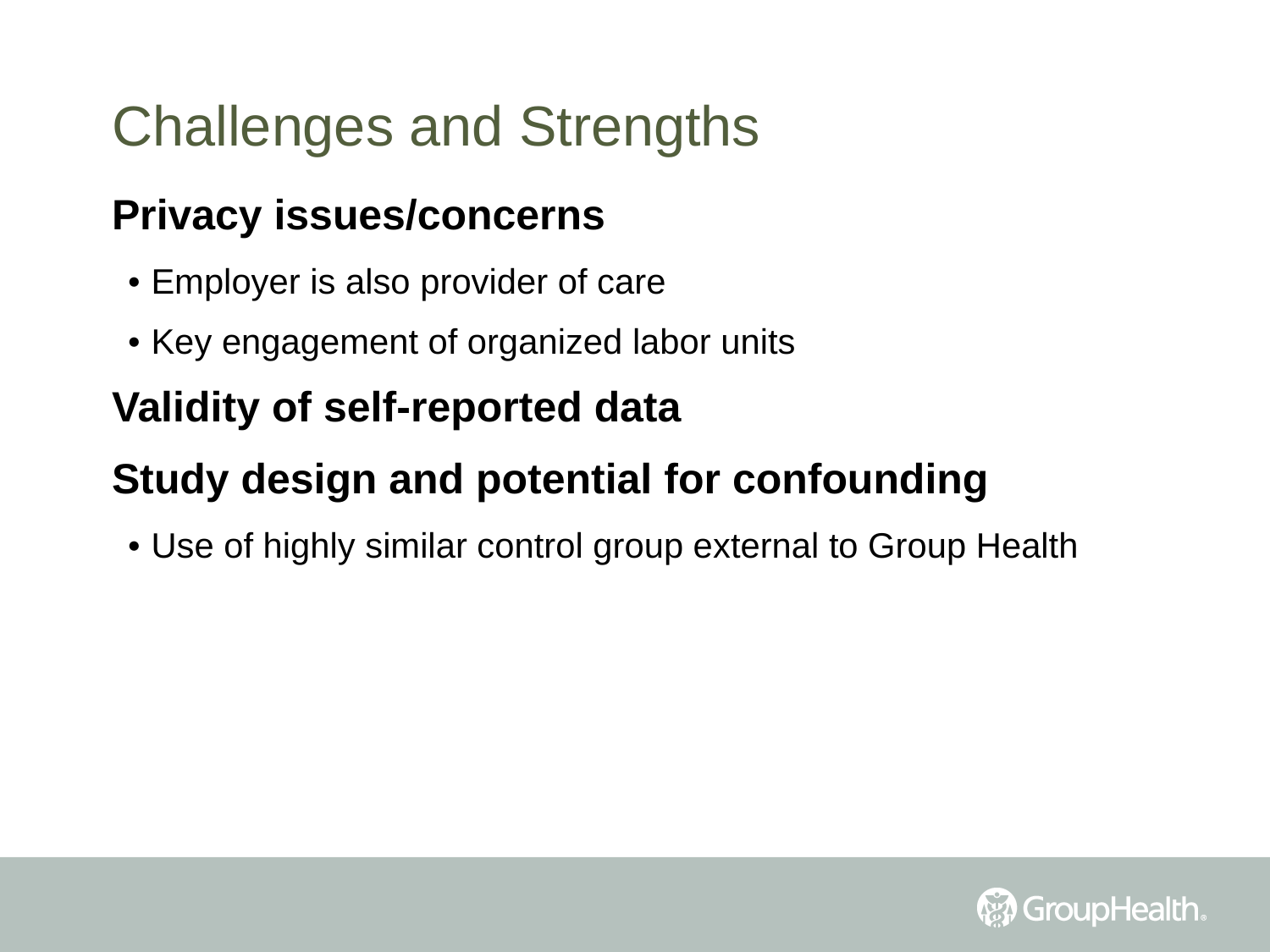

# Challenges and Strengths
Privacy issues/concerns
Employer is also provider of care
Key engagement of organized labor units
Validity of self-reported data
Study design and potential for confounding
Use of highly similar control group external to Group Health